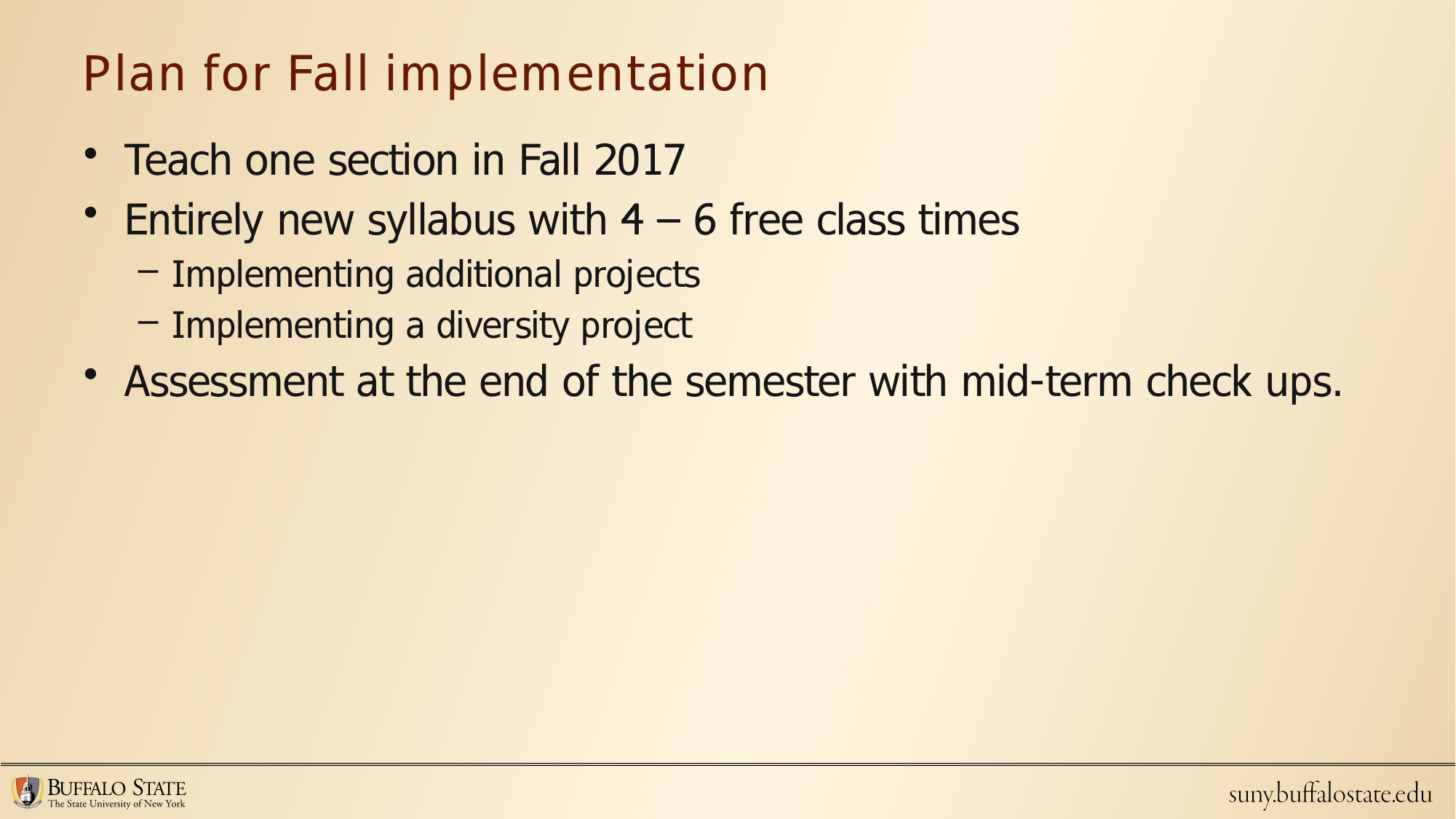

# Plan for Fall implementation
Teach one section in Fall 2017
Entirely new syllabus with 4 – 6 free class times
Implementing additional projects
Implementing a diversity project
Assessment at the end of the semester with mid-term check ups.